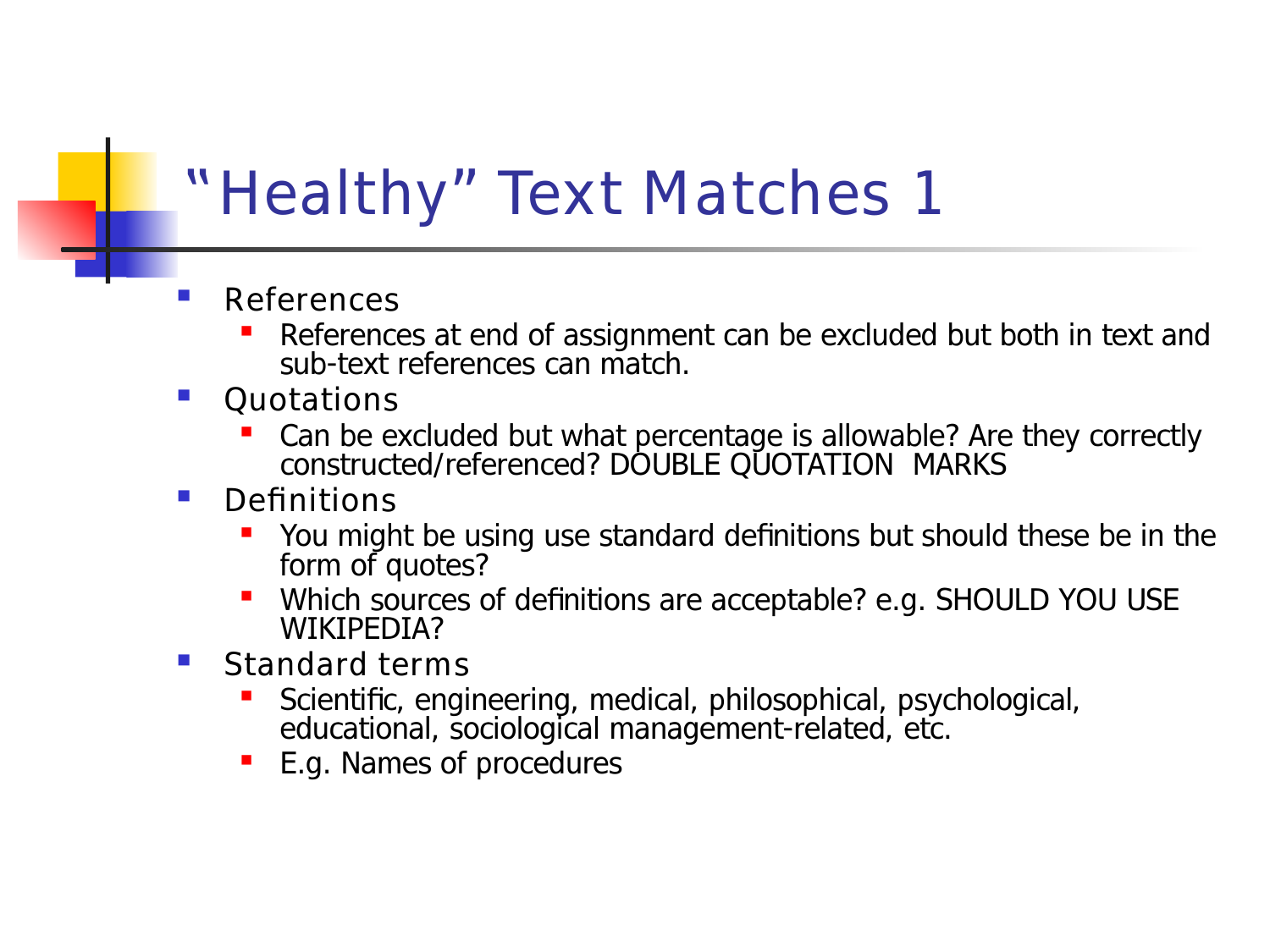

# “Healthy” Text Matches 1
References
References at end of assignment can be excluded but both in text and sub-text references can match.
Quotations
Can be excluded but what percentage is allowable? Are they correctly constructed/referenced? DOUBLE QUOTATION  MARKS
Definitions
You might be using use standard definitions but should these be in the form of quotes?
Which sources of definitions are acceptable? e.g. SHOULD YOU USE WIKIPEDIA?
Standard terms
Scientific, engineering, medical, philosophical, psychological, educational, sociological management-related, etc.
E.g. Names of procedures